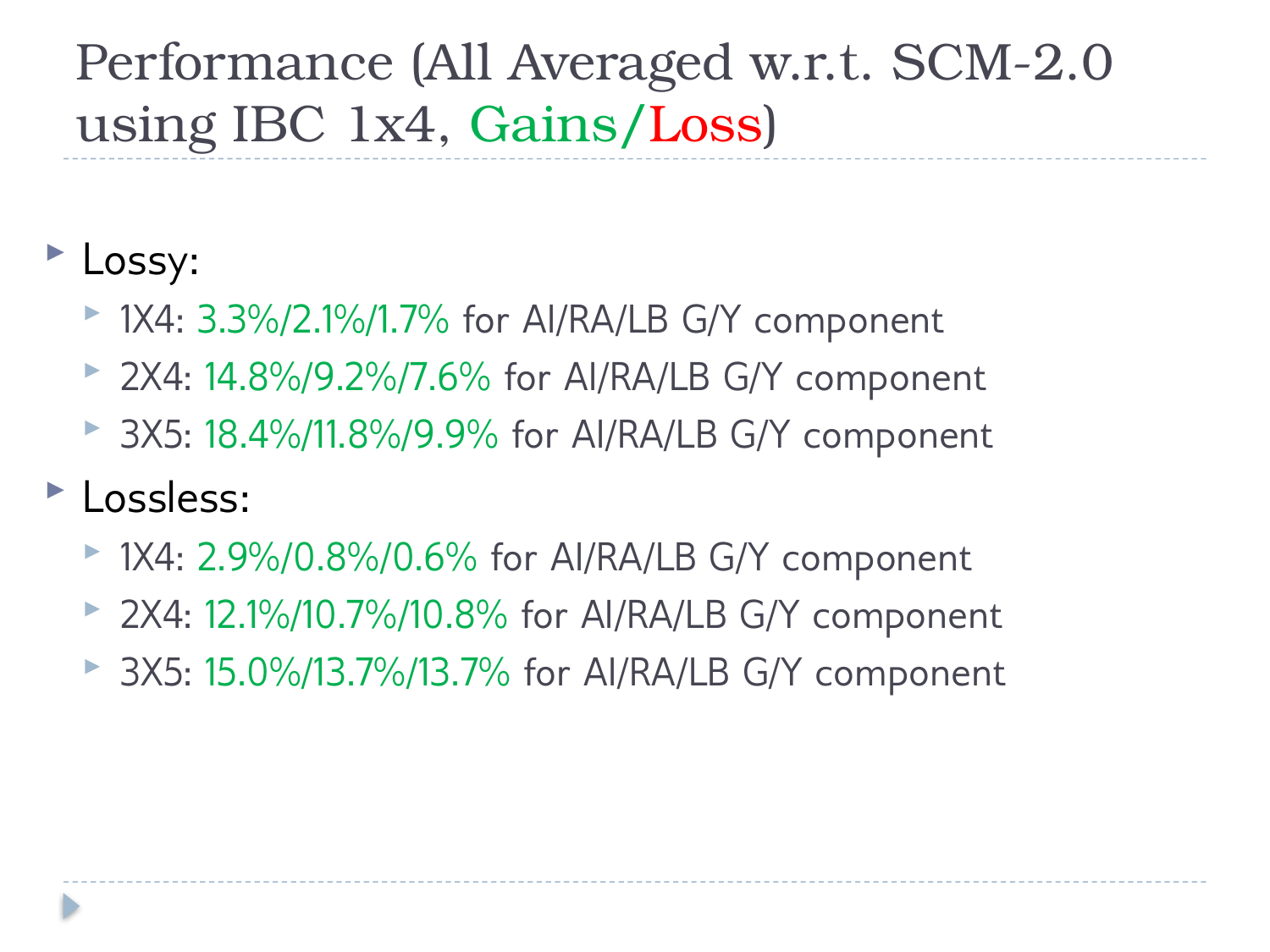

# Performance (All Averaged w.r.t. SCM-2.0 using IBC 1x4, Gains/Loss)
Lossy:
1X4: 3.3%/2.1%/1.7% for AI/RA/LB G/Y component
2X4: 14.8%/9.2%/7.6% for AI/RA/LB G/Y component
3X5: 18.4%/11.8%/9.9% for AI/RA/LB G/Y component
Lossless:
1X4: 2.9%/0.8%/0.6% for AI/RA/LB G/Y component
2X4: 12.1%/10.7%/10.8% for AI/RA/LB G/Y component
3X5: 15.0%/13.7%/13.7% for AI/RA/LB G/Y component